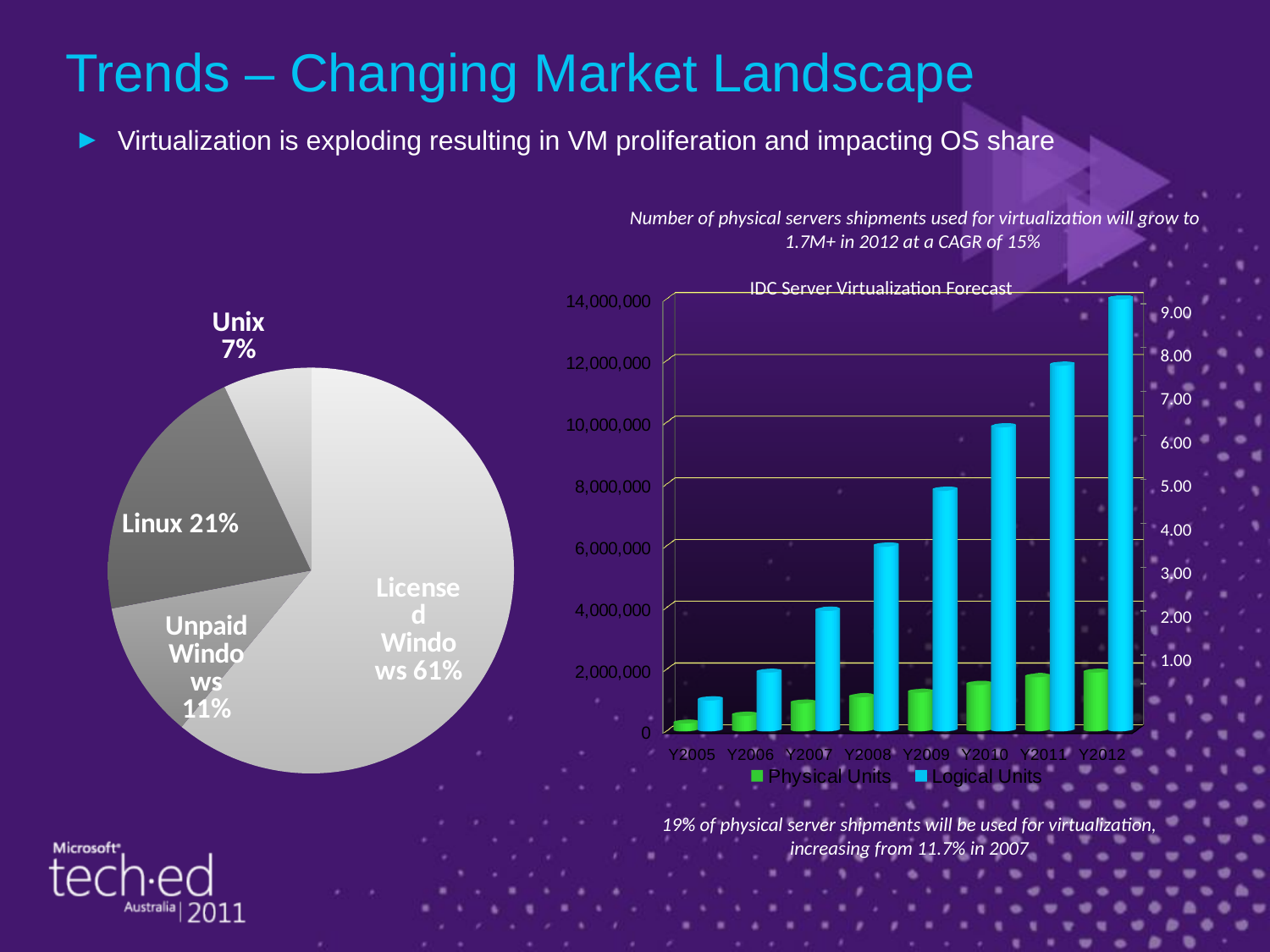

# Trends – Changing Market Landscape
Virtualization is exploding resulting in VM proliferation and impacting OS share
Number of physical servers shipments used for virtualization will grow to 1.7M+ in 2012 at a CAGR of 15%
IDC Server Virtualization Forecast
9.00
8.00
7.00
6.00
5.00
4.00
3.00
2.00
1.00

### Chart

| Category | Column1 |
|---|---|
| Paid Windows | 0.61 |
| Unpaid Windows | 0.11 |
| Linux | 0.21 |
| Unix | 0.07 |

[unsupported chart]

19% of physical server shipments will be used for virtualization, increasing from 11.7% in 2007